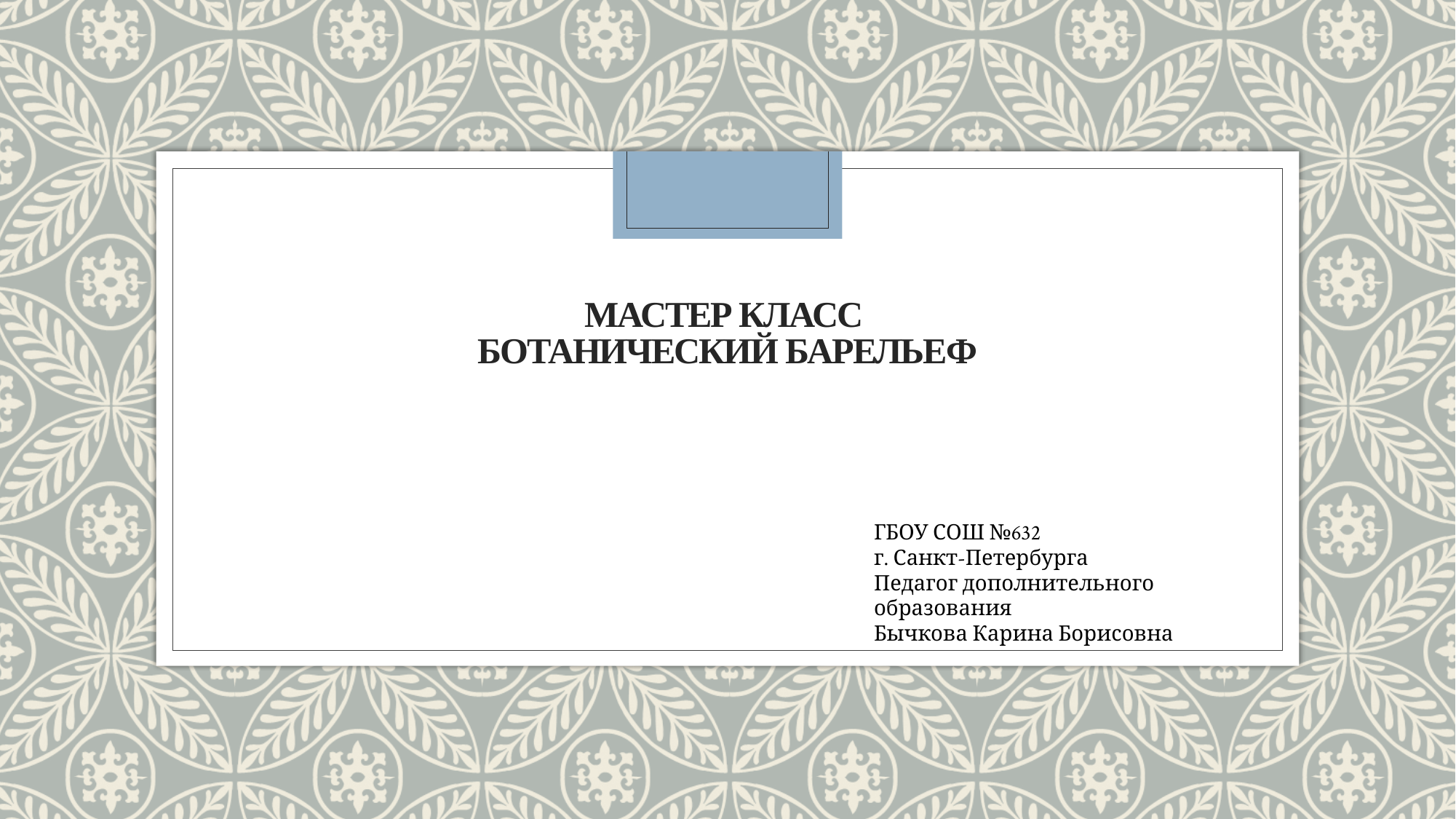

# Мастер класс Ботанический барельеф
ГБОУ СОШ №632
г. Санкт-Петербурга
Педагог дополнительного образования
Бычкова Карина Борисовна